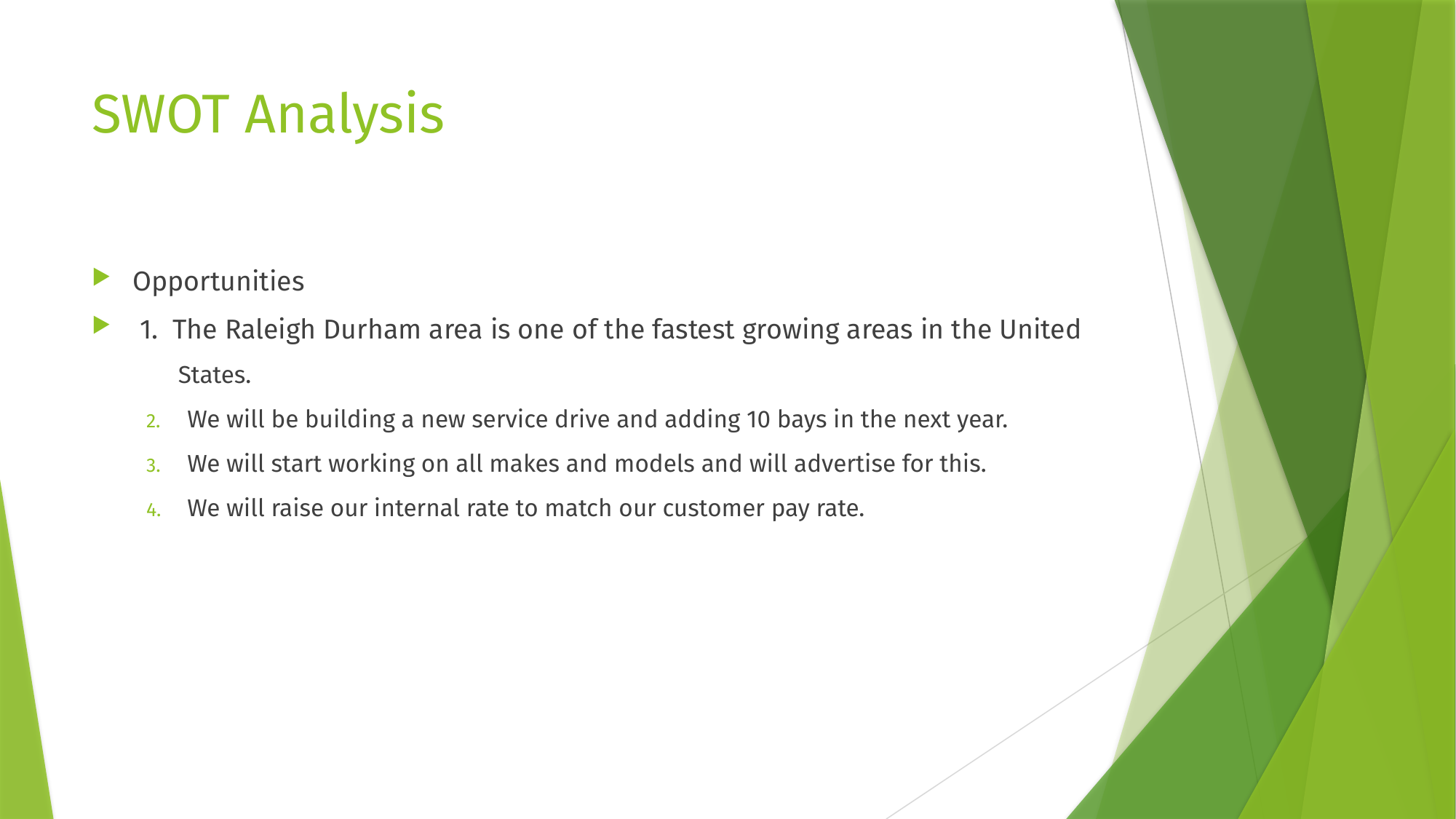

# SWOT Analysis
Opportunities
 1.  The Raleigh Durham area is one of the fastest growing areas in the United
     States.
We will be building a new service drive and adding 10 bays in the next year.
We will start working on all makes and models and will advertise for this.
We will raise our internal rate to match our customer pay rate.